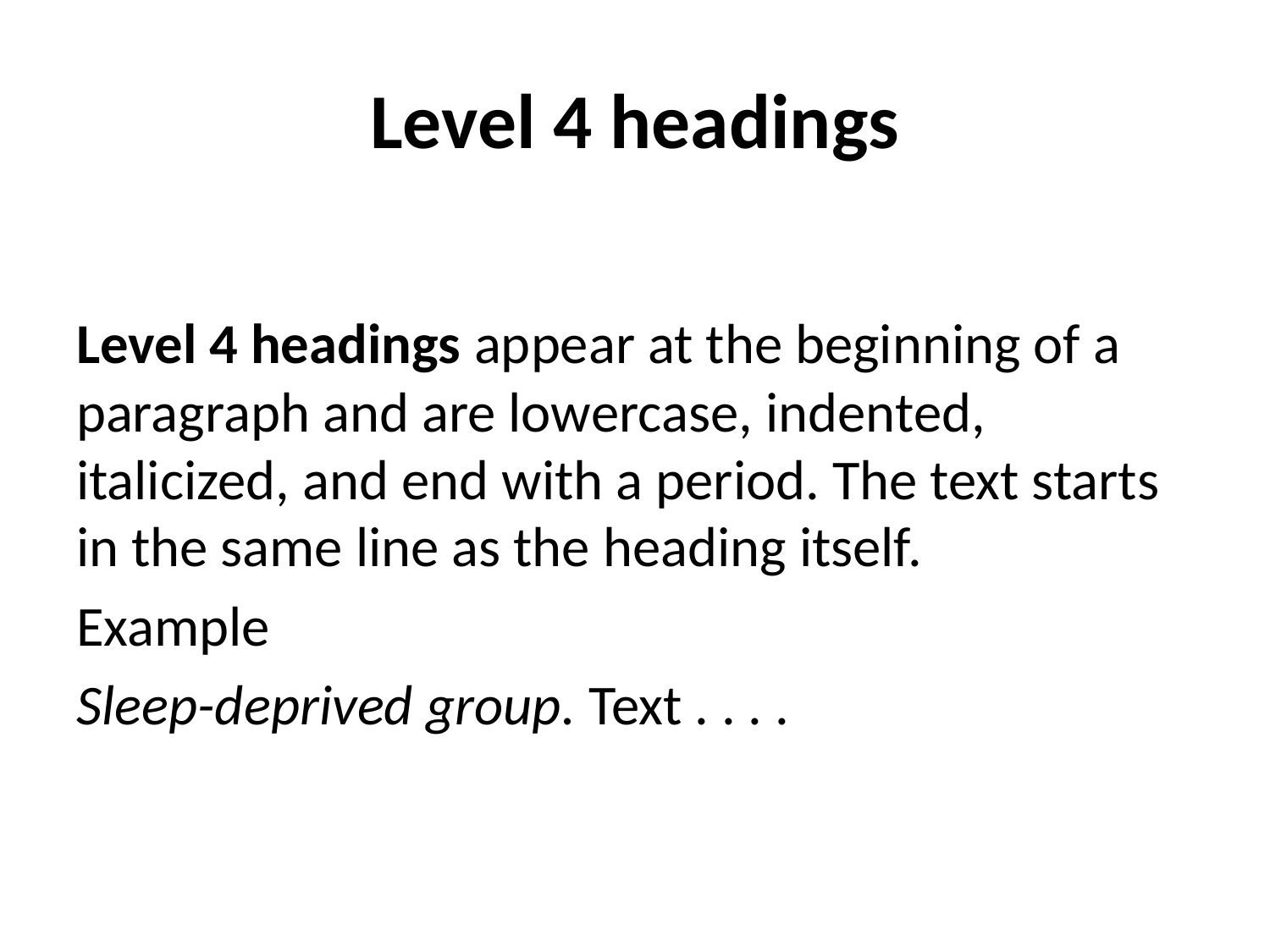

# Level 4 headings

Level 4 headings appear at the beginning of a paragraph and are lowercase, indented, italicized, and end with a period. The text starts in the same line as the heading itself.
Example
Sleep-deprived group. Text . . . .